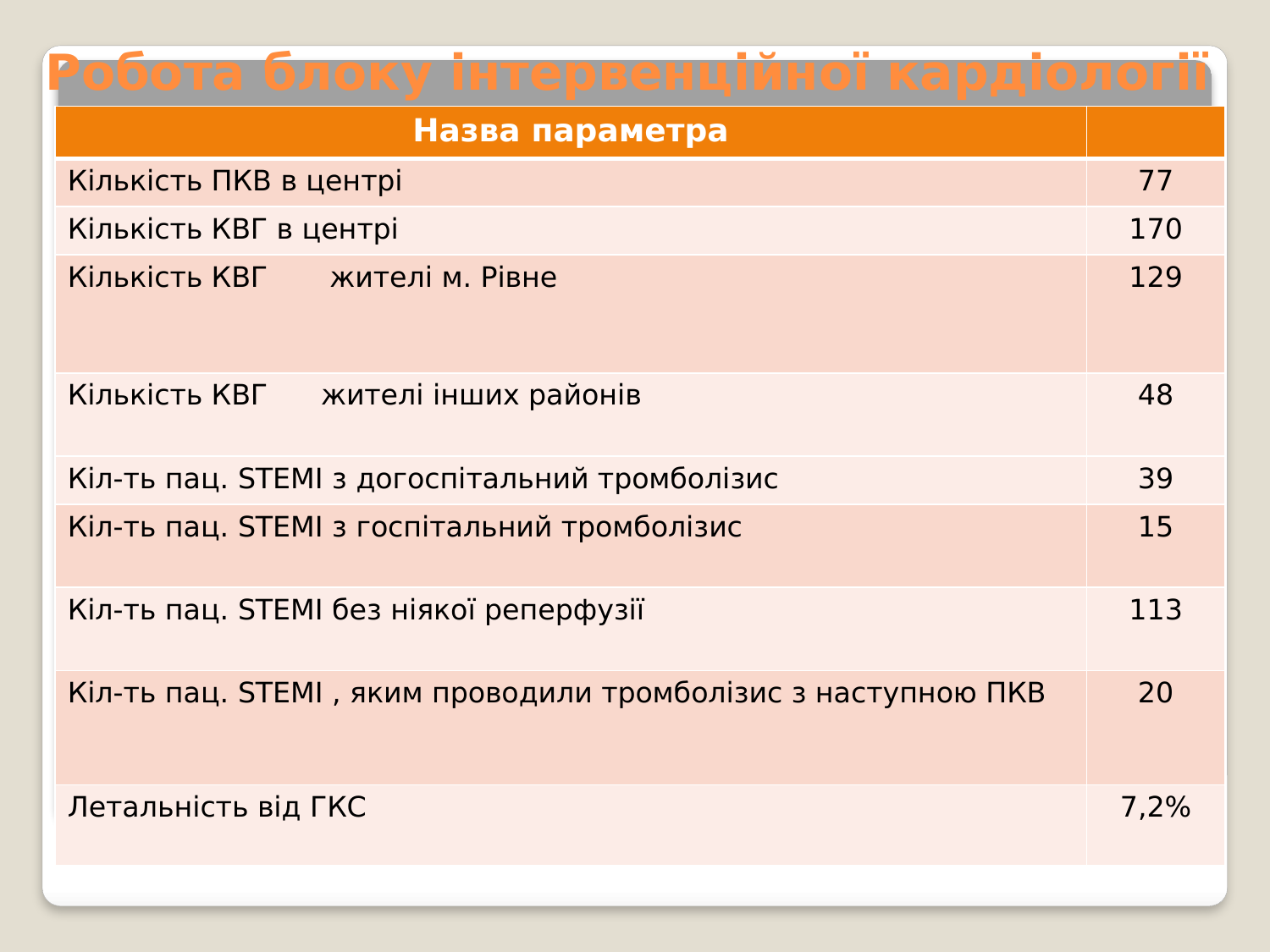

# Робота блоку інтервенційної кардіології
| Назва параметра |  |
| --- | --- |
| Кількість ПКВ в центрі | 77 |
| Кількість КВГ в центрі | 170 |
| Кількість КВГ жителі м. Рівне | 129 |
| Кількість КВГ жителі інших районів | 48 |
| Кіл-ть пац. STEMI з догоспітальний тромболізис | 39 |
| Кіл-ть пац. STEMI з госпітальний тромболізис | 15 |
| Кіл-ть пац. STEMI без ніякої реперфузії | 113 |
| Кіл-ть пац. STEMI , яким проводили тромболізис з наступною ПКВ | 20 |
| Летальність від ГКС | 7,2% |